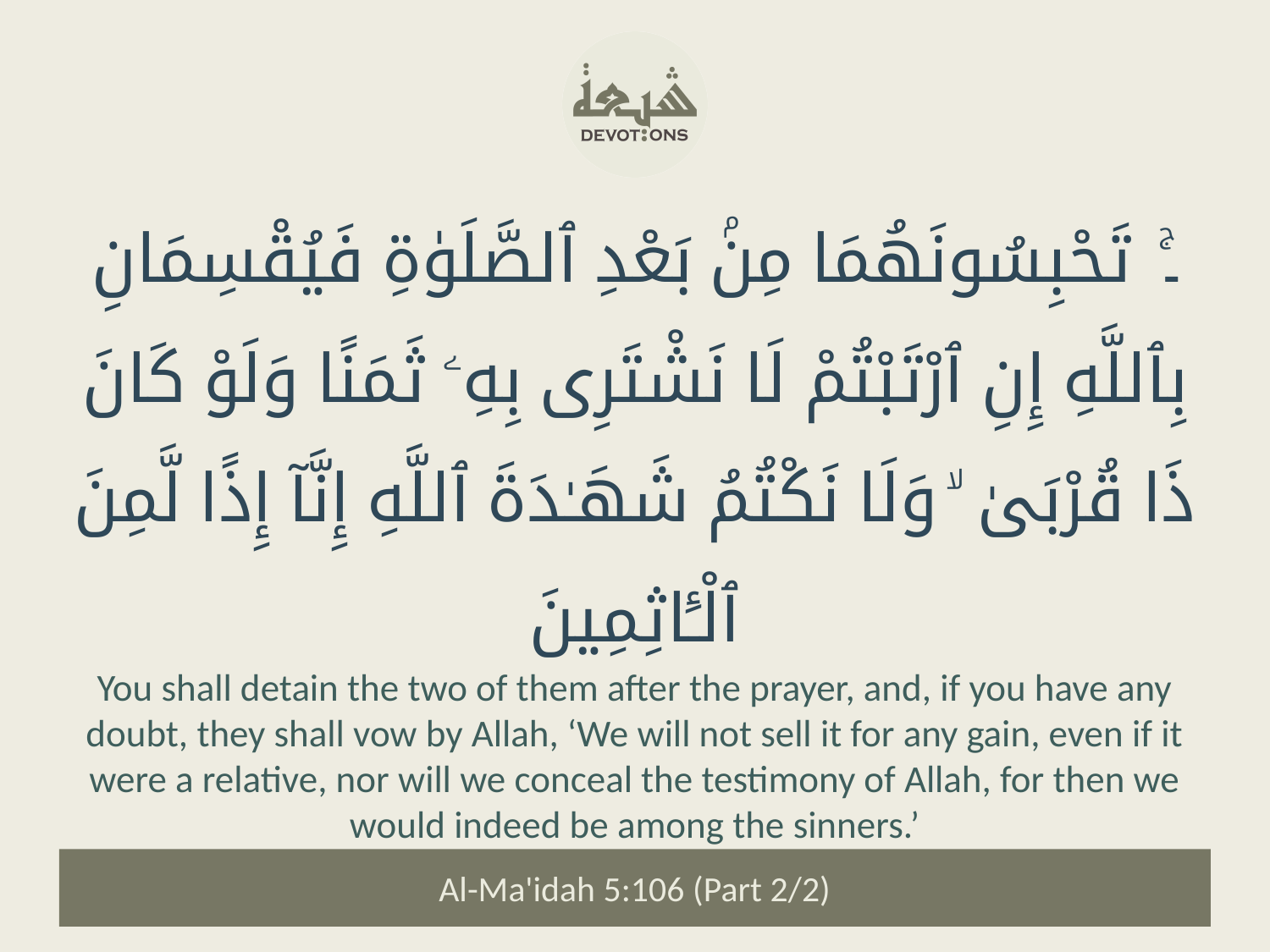

۔ۚ  تَحْبِسُونَهُمَا مِنۢ بَعْدِ ٱلصَّلَوٰةِ فَيُقْسِمَانِ بِٱللَّهِ إِنِ ٱرْتَبْتُمْ لَا نَشْتَرِى بِهِۦ ثَمَنًا وَلَوْ كَانَ ذَا قُرْبَىٰ ۙ وَلَا نَكْتُمُ شَهَـٰدَةَ ٱللَّهِ إِنَّآ إِذًا لَّمِنَ ٱلْـَٔاثِمِينَ
You shall detain the two of them after the prayer, and, if you have any doubt, they shall vow by Allah, ‘We will not sell it for any gain, even if it were a relative, nor will we conceal the testimony of Allah, for then we would indeed be among the sinners.’
Al-Ma'idah 5:106 (Part 2/2)